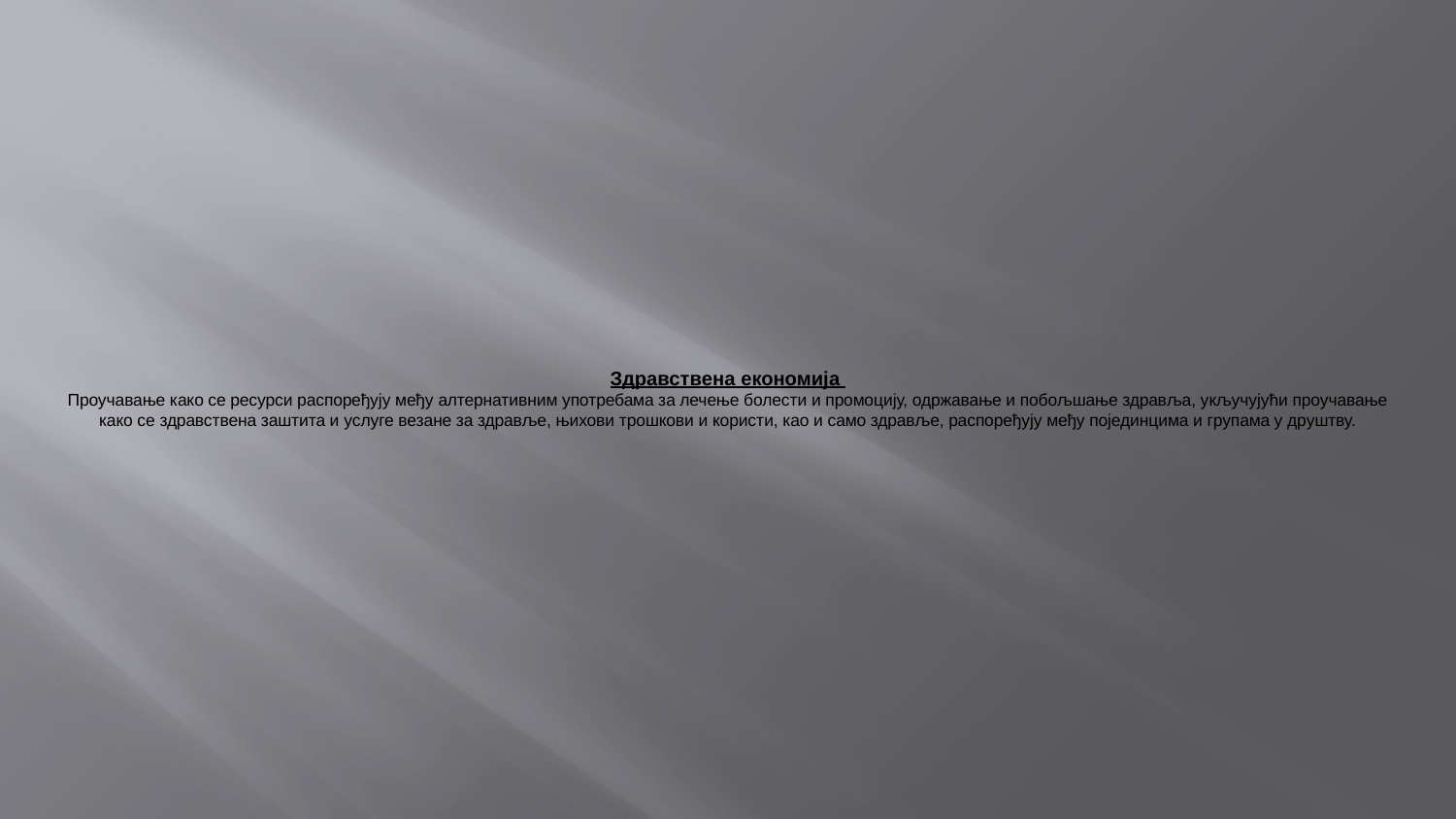

# Здравствена економија Проучавање како се ресурси распоређују међу алтернативним употребама за лечење болести и промоцију, одржавање и побољшање здравља, укључујући проучавање како се здравствена заштита и услуге везане за здравље, њихови трошкови и користи, као и само здравље, распоређују међу појединцима и групама у друштву.